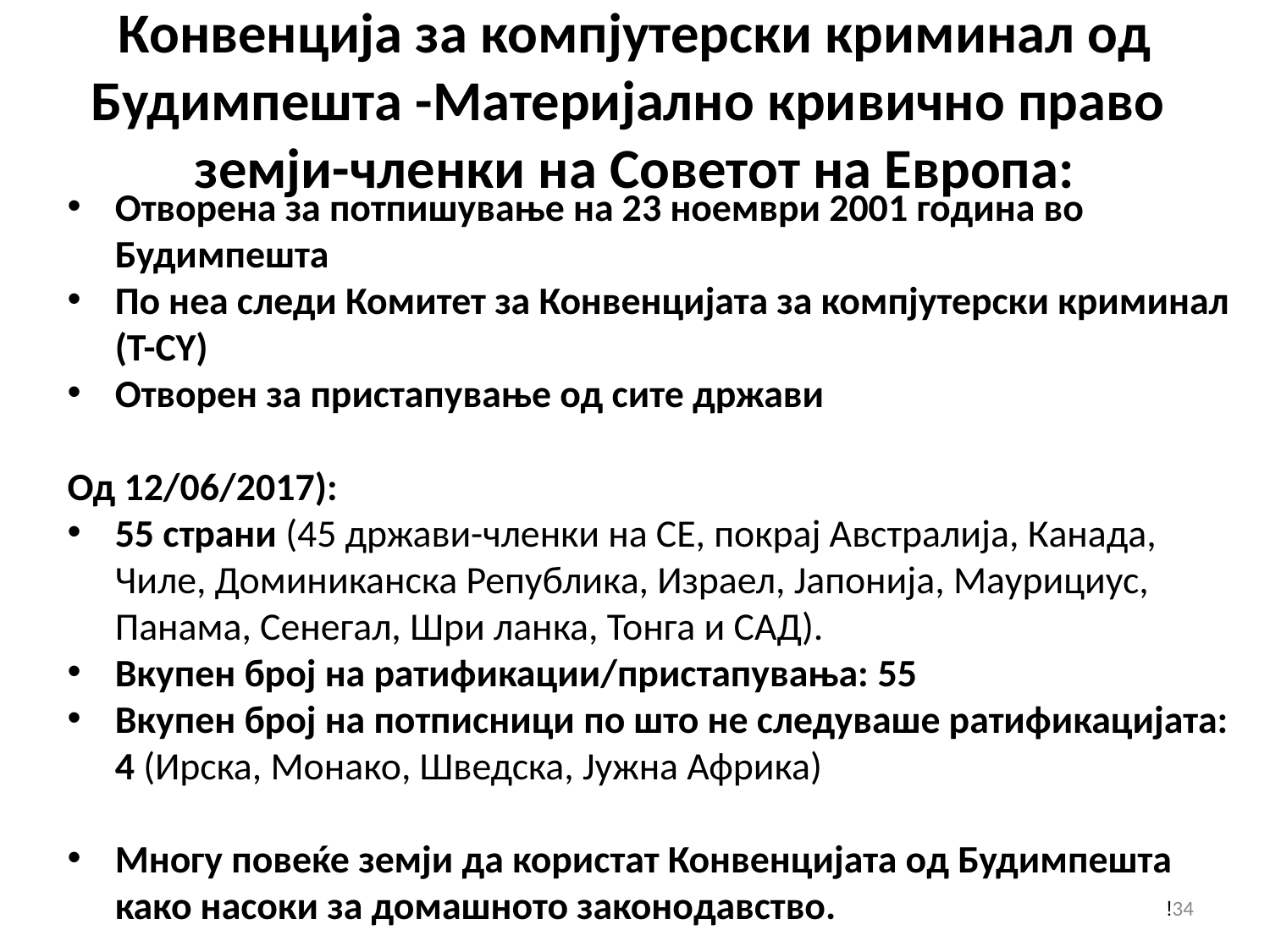

# Конвенција за компјутерски криминал од Будимпешта -Материјално кривично право земји-членки на Советот на Европа:
Отворена за потпишување на 23 ноември 2001 година во Будимпешта
По неа следи Комитет за Конвенцијата за компјутерски криминал (T-CY)
Отворен за пристапување од сите држави

Од 12/06/2017):
55 страни (45 држави-членки на СЕ, покрај Австралија, Канада, Чиле, Доминиканска Република, Израел, Јапонија, Маурициус, Панама, Сенегал, Шри ланка, Тонга и САД).
Вкупен број на ратификации/пристапувања: 55
Вкупен број на потписници по што не следуваше ратификацијата: 4 (Ирска, Монако, Шведска, Јужна Африка)

Многу повеќе земји да користат Конвенцијата од Будимпешта како насоки за домашното законодавство.
!34